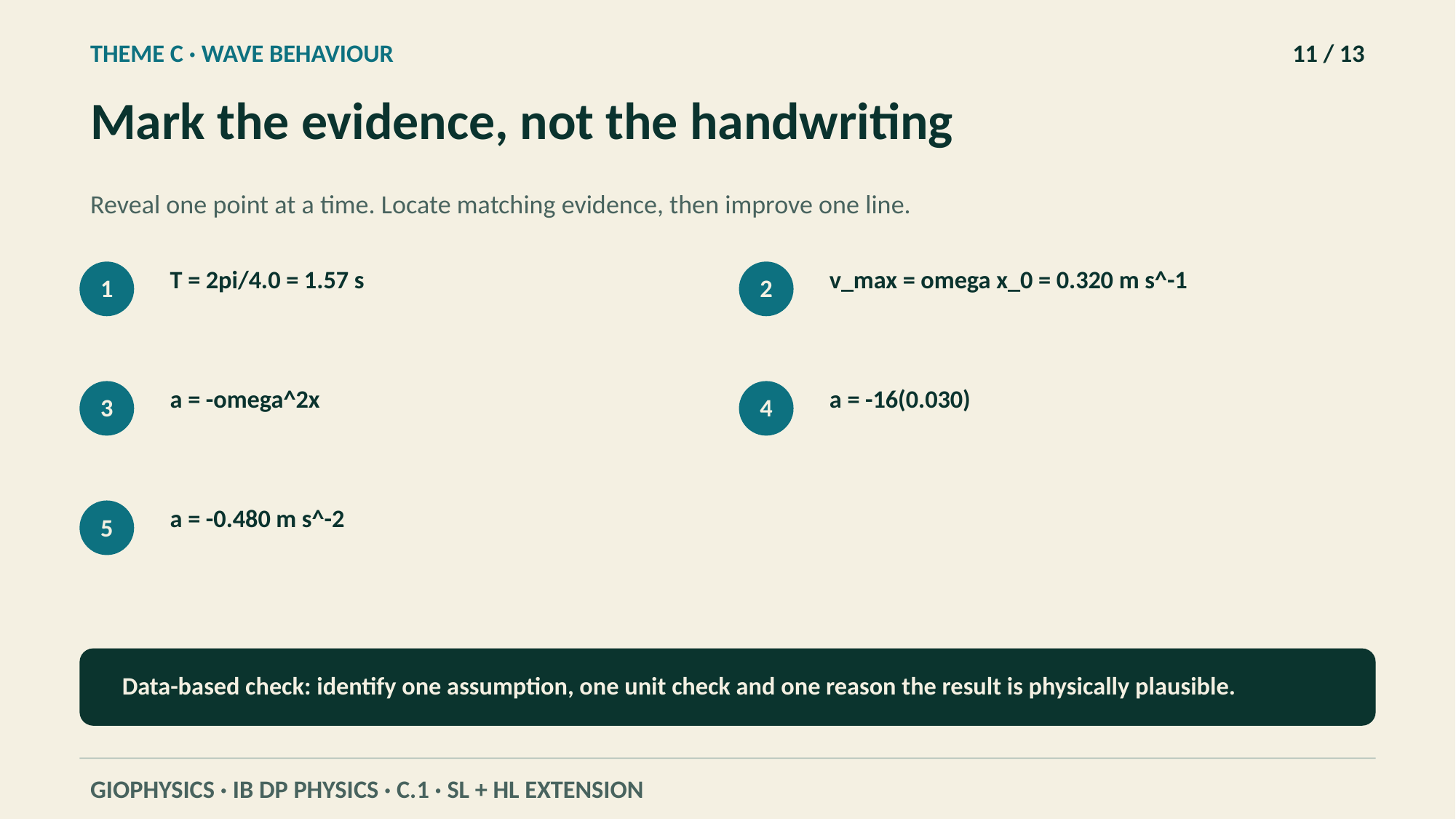

THEME C · WAVE BEHAVIOUR
11 / 13
Mark the evidence, not the handwriting
Reveal one point at a time. Locate matching evidence, then improve one line.
T = 2pi/4.0 = 1.57 s
v_max = omega x_0 = 0.320 m s^-1

1
2
a = -omega^2x
a = -16(0.030)

3
4
a = -0.480 m s^-2

5

Data-based check: identify one assumption, one unit check and one reason the result is physically plausible.

GIOPHYSICS · IB DP PHYSICS · C.1 · SL + HL EXTENSION